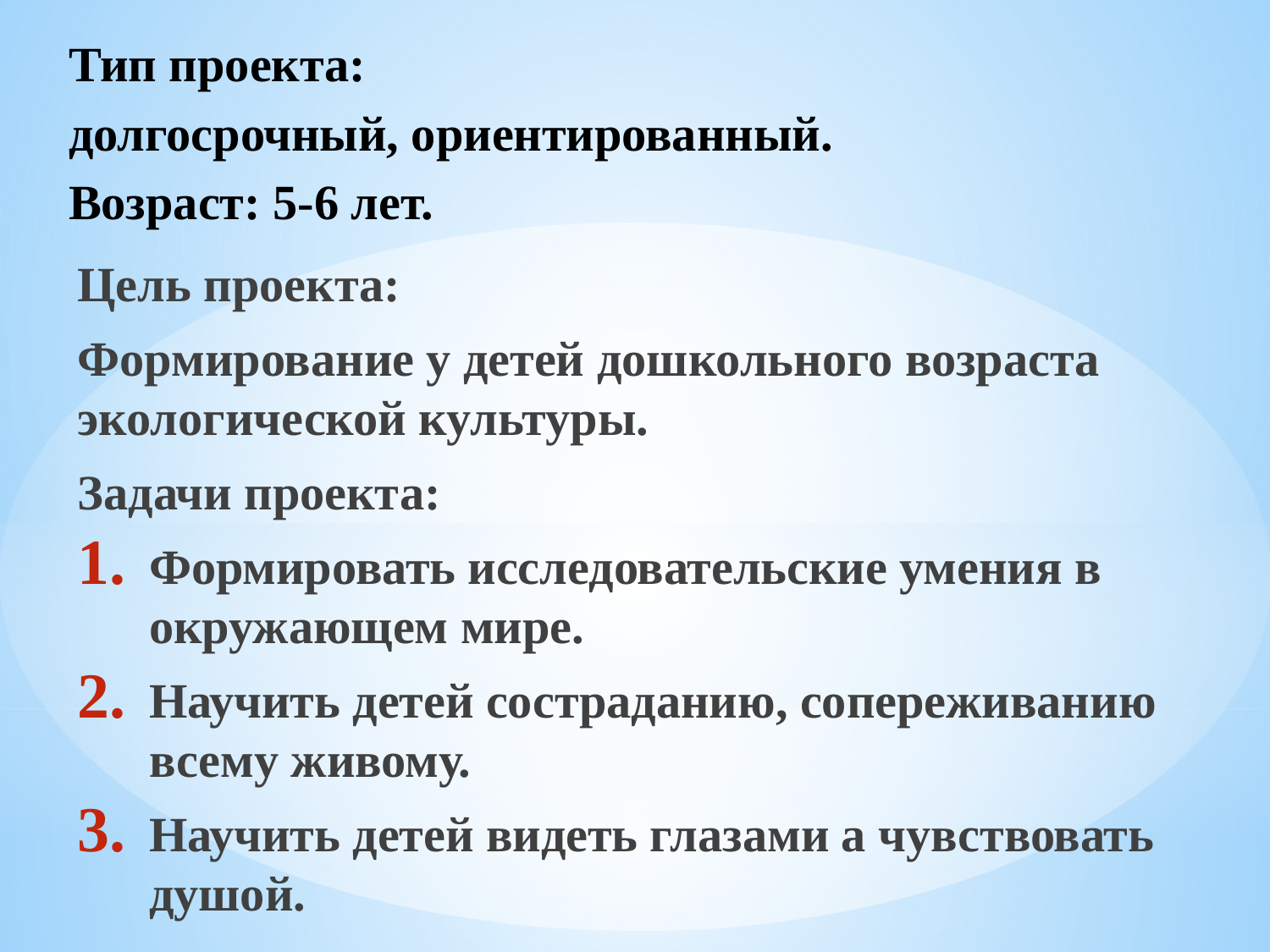

Тип проекта:
долгосрочный, ориентированный.
Возраст: 5-6 лет.
Цель проекта:
Формирование у детей дошкольного возраста экологической культуры.
Задачи проекта:
Формировать исследовательские умения в окружающем мире.
Научить детей состраданию, сопереживанию всему живому.
Научить детей видеть глазами а чувствовать душой.